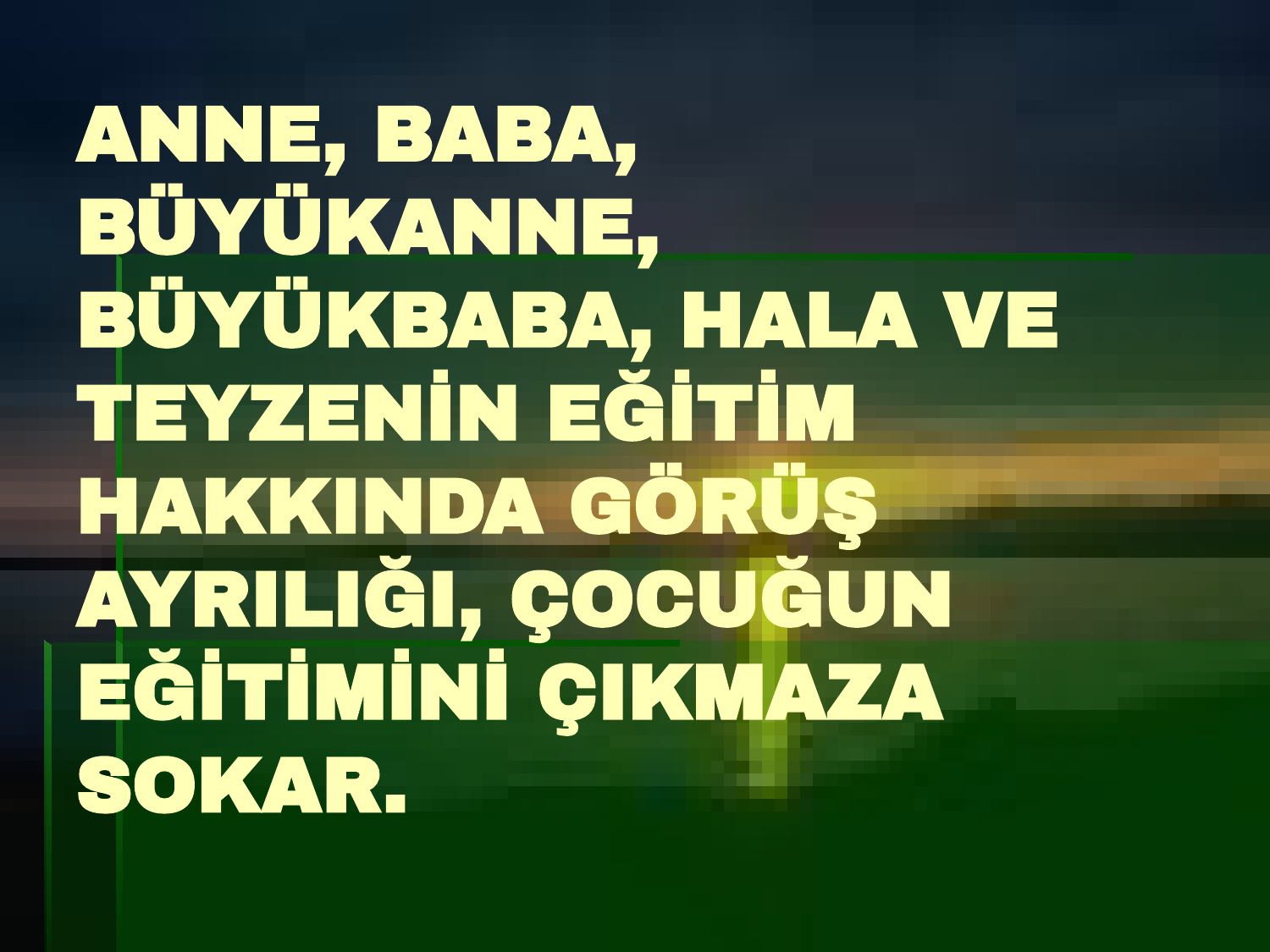

# ANNE, BABA, BÜYÜKANNE, BÜYÜKBABA, HALA VE TEYZENİN EĞİTİM HAKKINDA GÖRÜŞ AYRILIĞI, ÇOCUĞUN EĞİTİMİNİ ÇIKMAZA SOKAR.